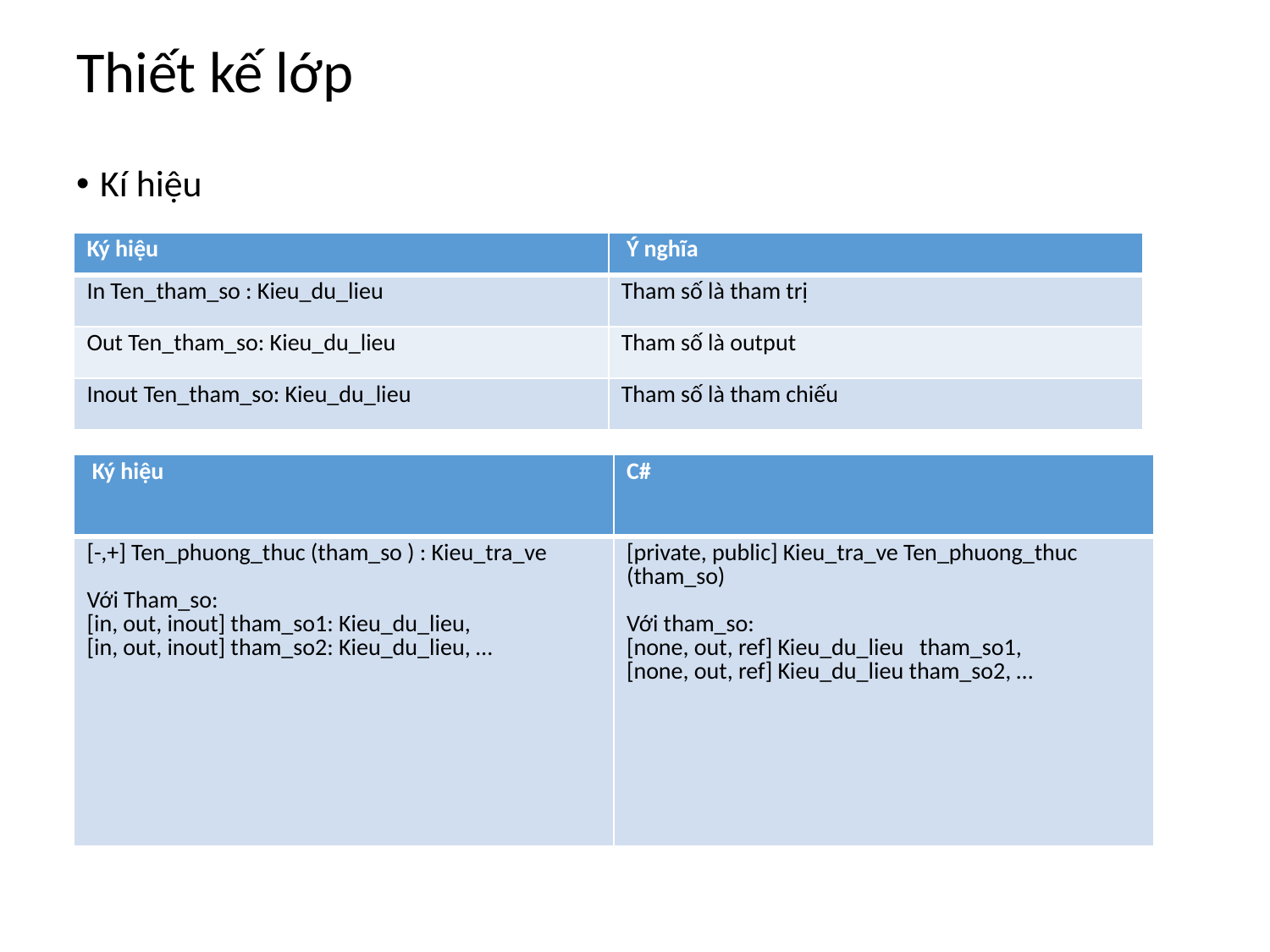

# Thiết kế lớp
Kí hiệu

| Ký hiệu | Ý nghĩa |
| --- | --- |
| In Ten\_tham\_so : Kieu\_du\_lieu | Tham số là tham trị |
| Out Ten\_tham\_so: Kieu\_du\_lieu | Tham số là output |
| Inout Ten\_tham\_so: Kieu\_du\_lieu | Tham số là tham chiếu |
| Ký hiệu | C# |
| --- | --- |
| [-,+] Ten\_phuong\_thuc (tham\_so ) : Kieu\_tra\_ve Với Tham\_so: [in, out, inout] tham\_so1: Kieu\_du\_lieu, [in, out, inout] tham\_so2: Kieu\_du\_lieu, … | [private, public] Kieu\_tra\_ve Ten\_phuong\_thuc (tham\_so) Với tham\_so: [none, out, ref] Kieu\_du\_lieu tham\_so1, [none, out, ref] Kieu\_du\_lieu tham\_so2, … |